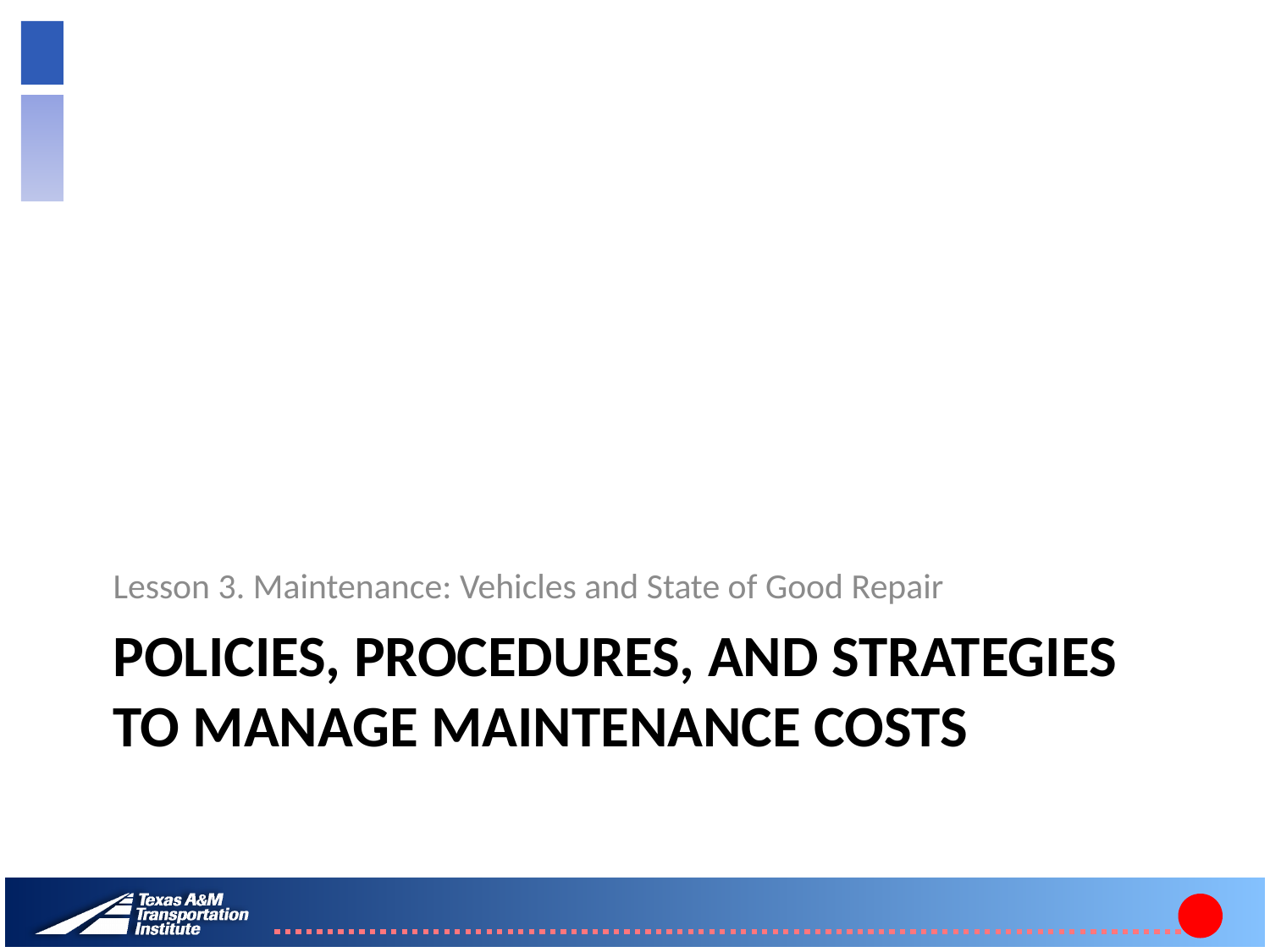

Lesson 3. Maintenance: Vehicles and State of Good Repair
# Policies, Procedures, and Strategies to Manage Maintenance Costs